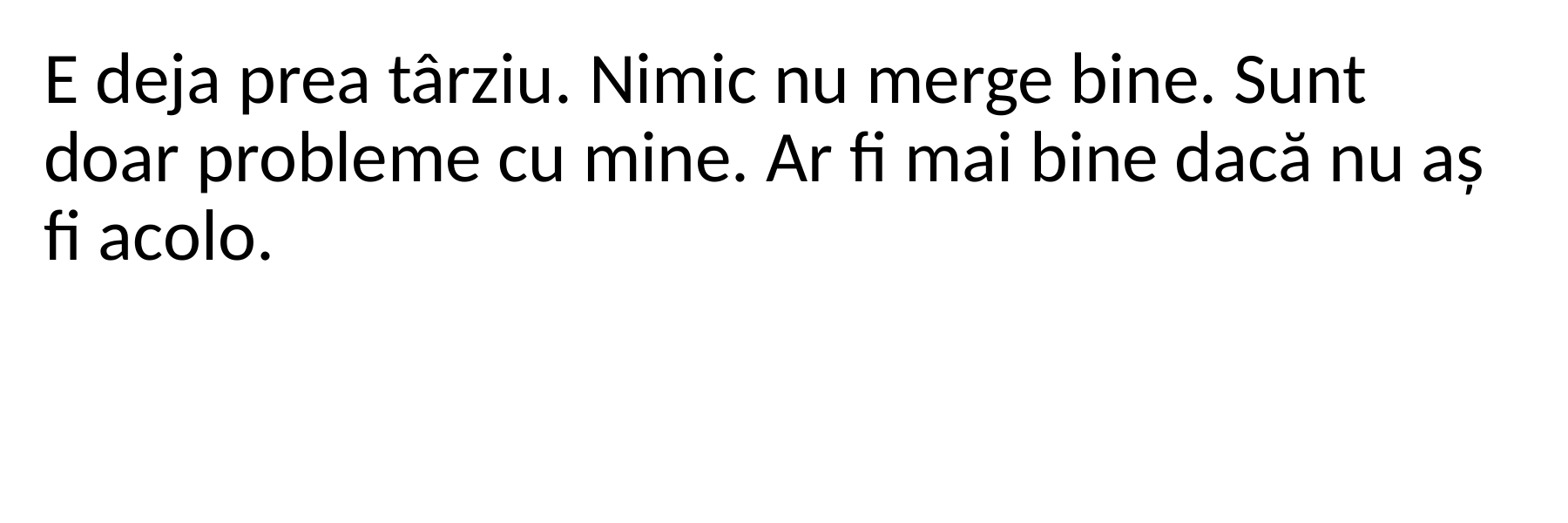

E deja prea târziu. Nimic nu merge bine. Sunt doar probleme cu mine. Ar fi mai bine dacă nu aș fi acolo.